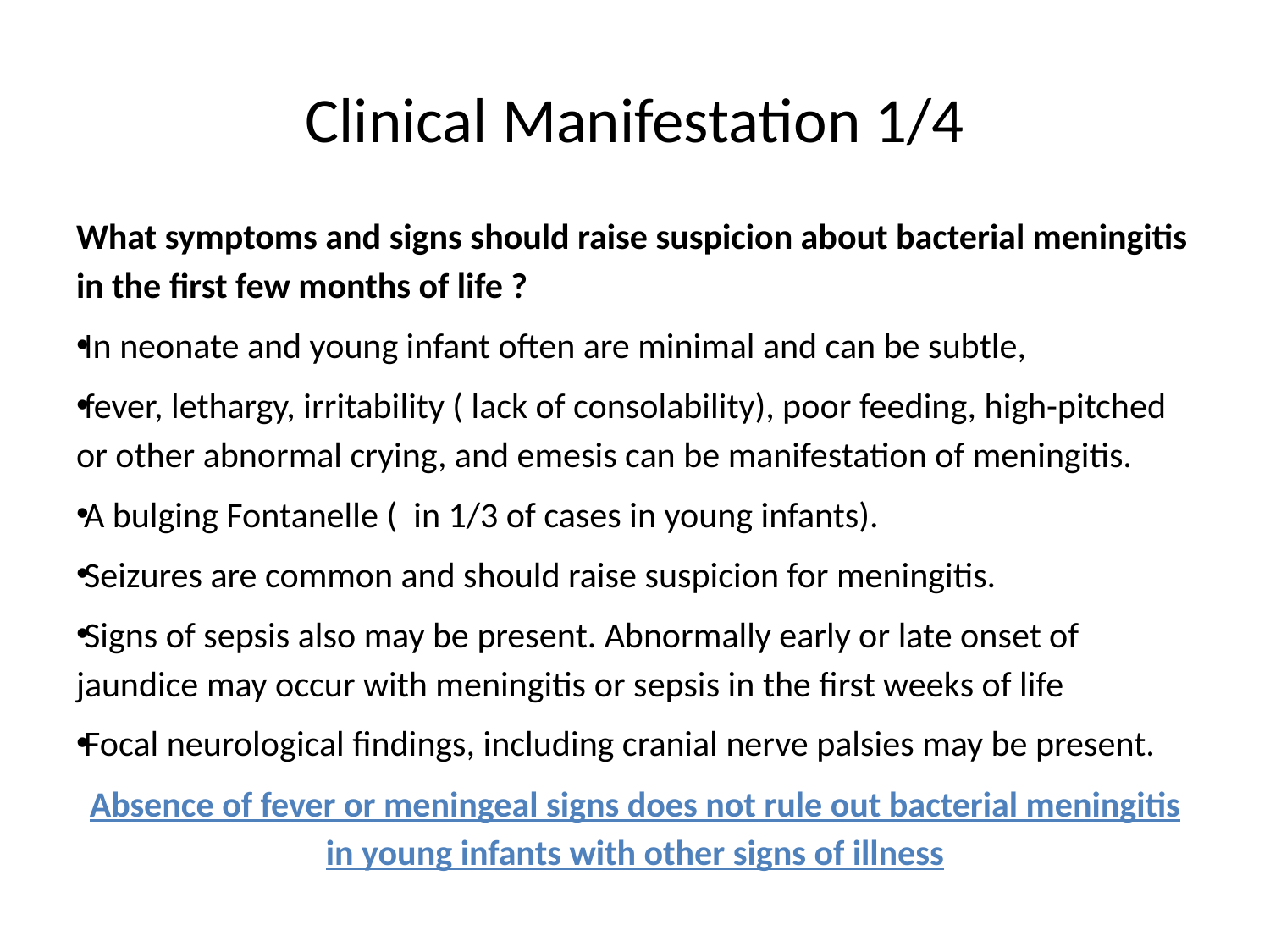

# Clinical Manifestation 1/4
What symptoms and signs should raise suspicion about bacterial meningitis in the first few months of life ?
In neonate and young infant often are minimal and can be subtle,
fever, lethargy, irritability ( lack of consolability), poor feeding, high-pitched or other abnormal crying, and emesis can be manifestation of meningitis.
A bulging Fontanelle (  in 1/3 of cases in young infants).
Seizures are common and should raise suspicion for meningitis.
Signs of sepsis also may be present. Abnormally early or late onset of    jaundice may occur with meningitis or sepsis in the first weeks of life
Focal neurological findings, including cranial nerve palsies may be present.
Absence of fever or meningeal signs does not rule out bacterial meningitis in young infants with other signs of illness